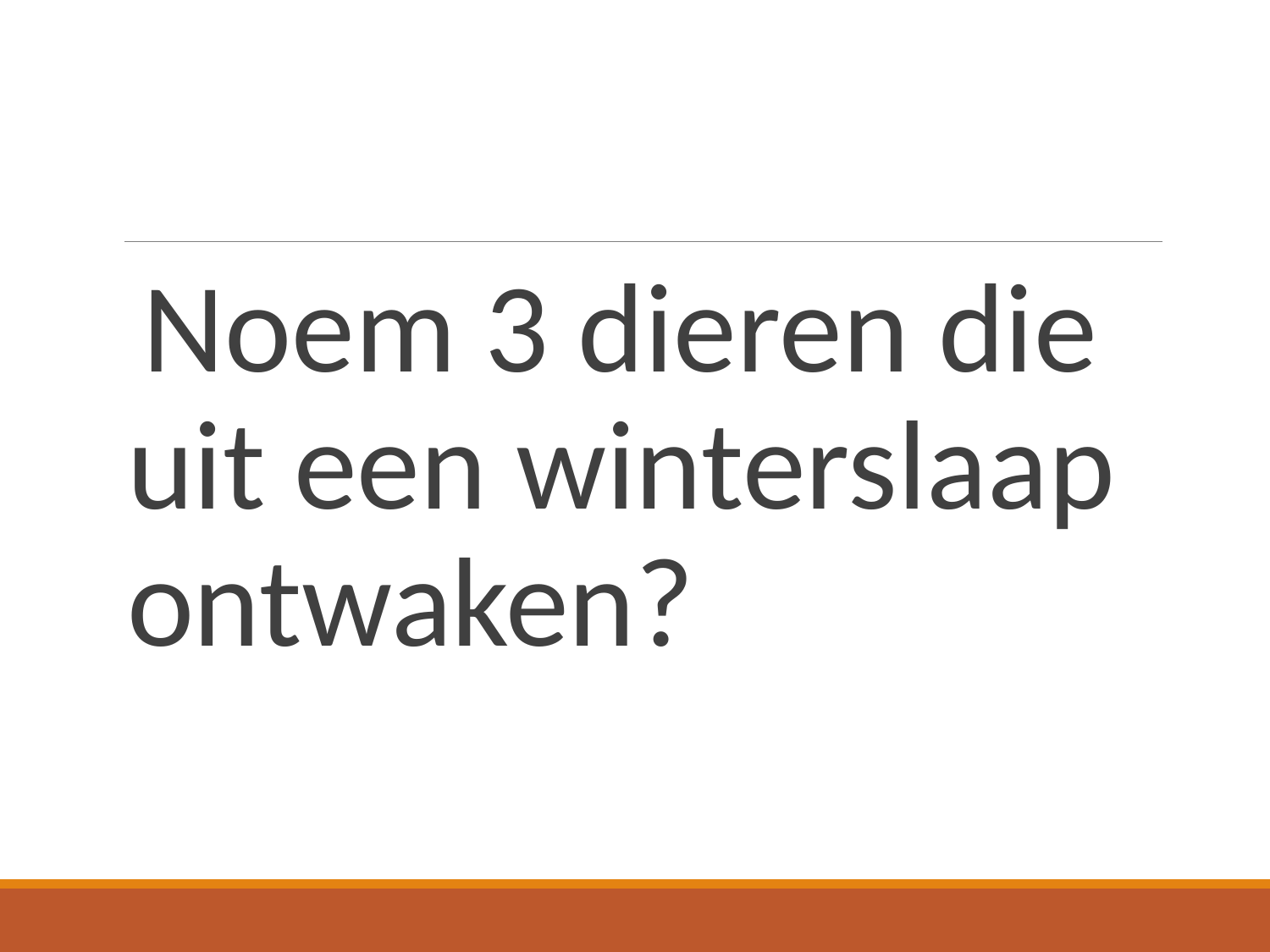

#
Noem 3 dieren die uit een winterslaap ontwaken?